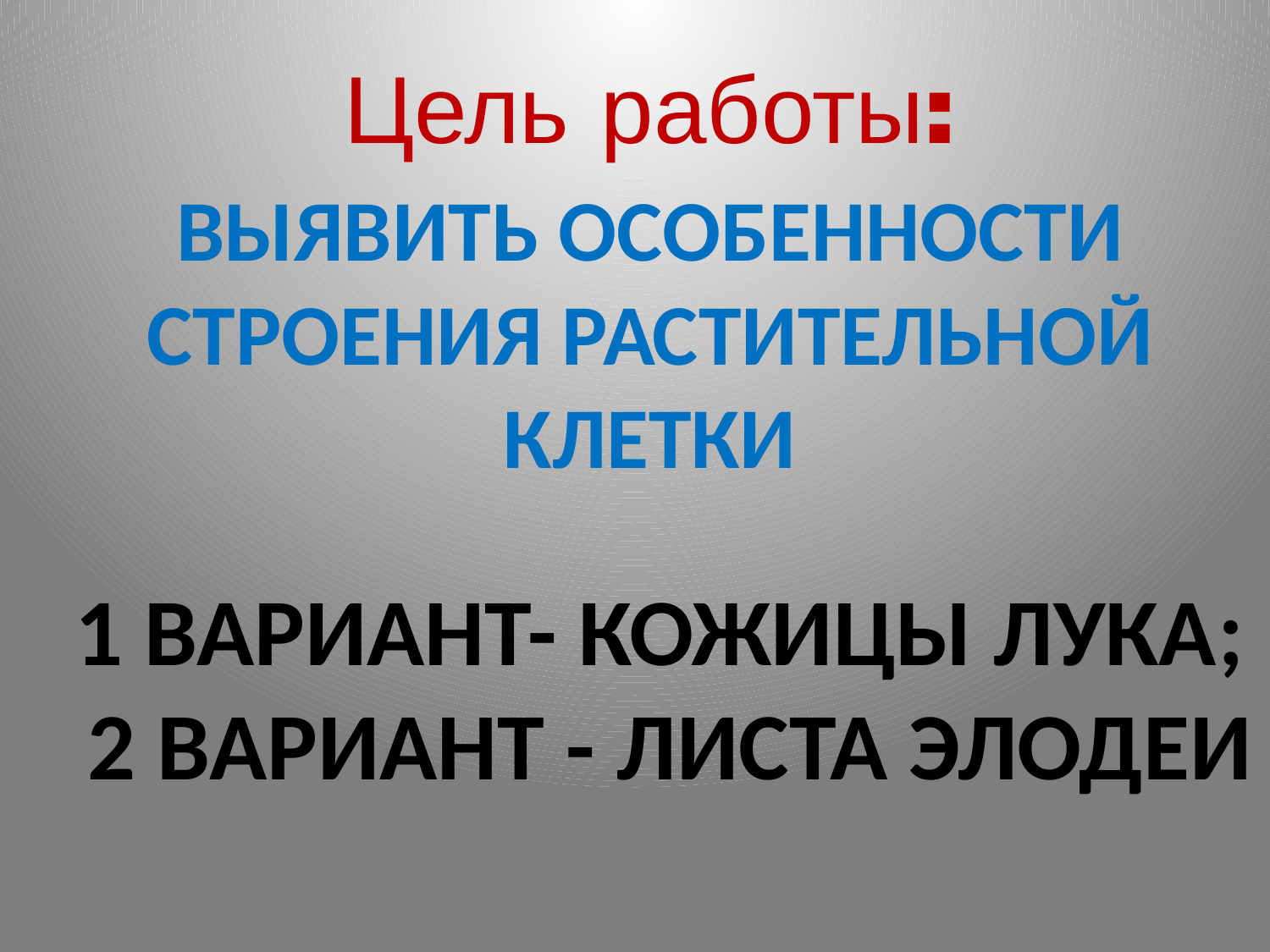

Цель работы:
# Выявить особенности строения растительной клетки 1 вариант- кожицы лука; 2 вариант - листа элодеи